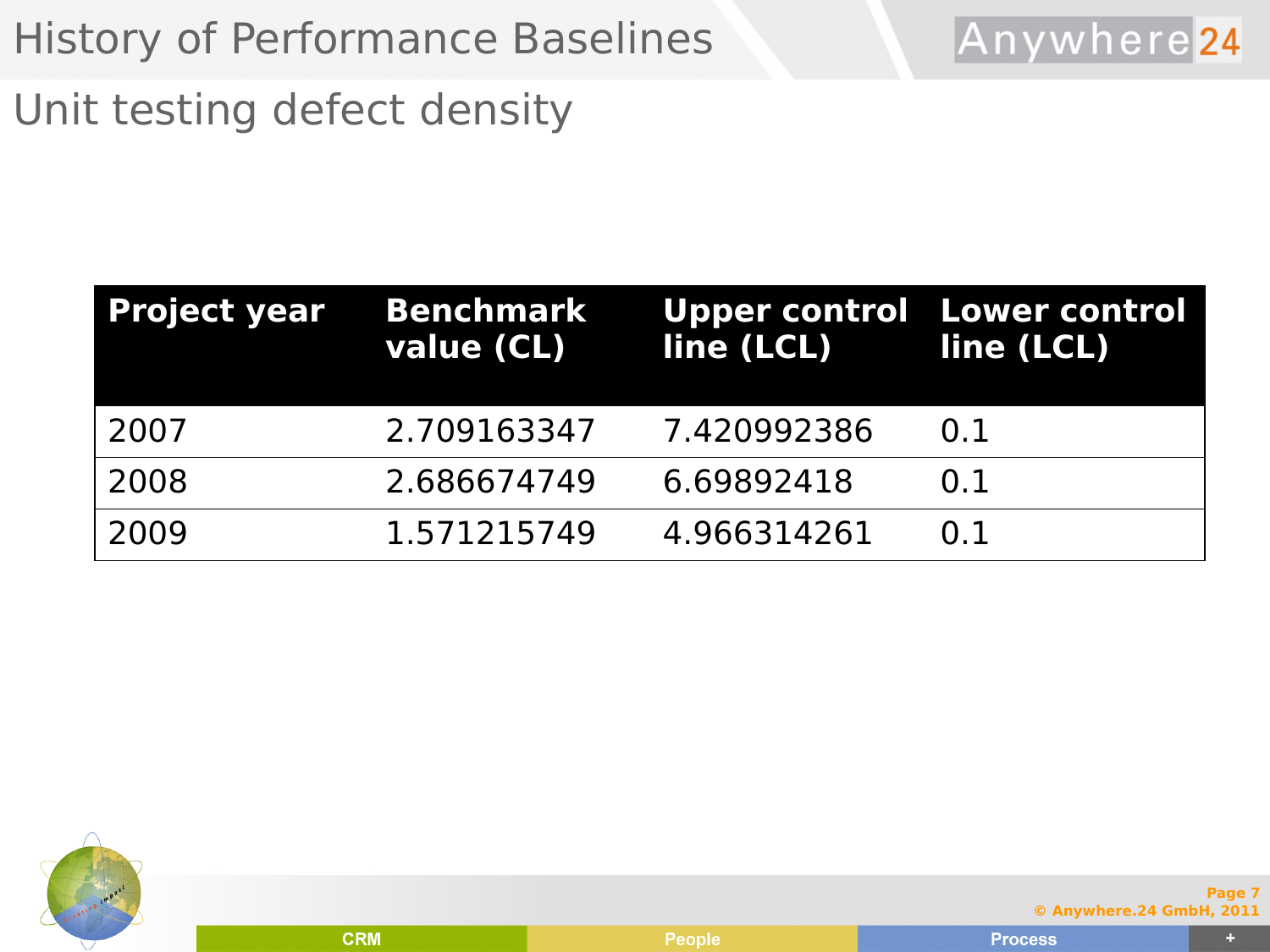

# History of Performance Baselines Unit testing defect density
| Project year | Benchmark value (CL) | Upper control line (LCL) | Lower control line (LCL) |
| --- | --- | --- | --- |
| 2007 | 2.709163347 | 7.420992386 | 0.1 |
| 2008 | 2.686674749 | 6.69892418 | 0.1 |
| 2009 | 1.571215749 | 4.966314261 | 0.1 |
Page 7
© Anywhere.24 GmbH, 2011